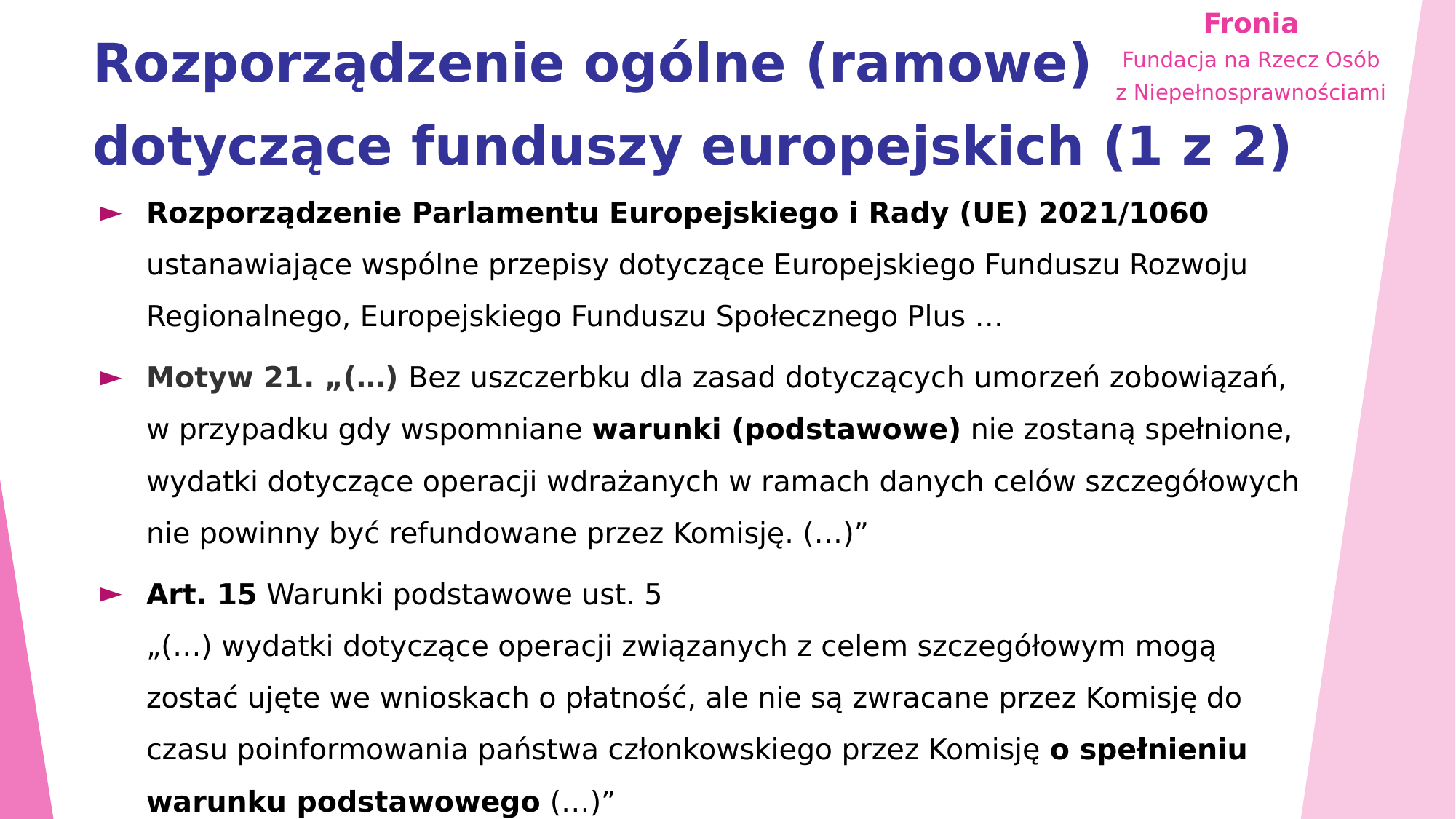

# Rozporządzenie ogólne (ramowe) dotyczące funduszy europejskich (1 z 2)
Rozporządzenie Parlamentu Europejskiego i Rady (UE) 2021/1060 ustanawiające wspólne przepisy dotyczące Europejskiego Funduszu Rozwoju Regionalnego, Europejskiego Funduszu Społecznego Plus …
Motyw 21. „(…) Bez uszczerbku dla zasad dotyczących umorzeń zobowiązań, w przypadku gdy wspomniane warunki (podstawowe) nie zostaną spełnione, wydatki dotyczące operacji wdrażanych w ramach danych celów szczegółowych nie powinny być refundowane przez Komisję. (…)”
Art. 15 Warunki podstawowe ust. 5
„(…) wydatki dotyczące operacji związanych z celem szczegółowym mogą zostać ujęte we wnioskach o płatność, ale nie są zwracane przez Komisję do czasu poinformowania państwa członkowskiego przez Komisję o spełnieniu warunku podstawowego (…)”